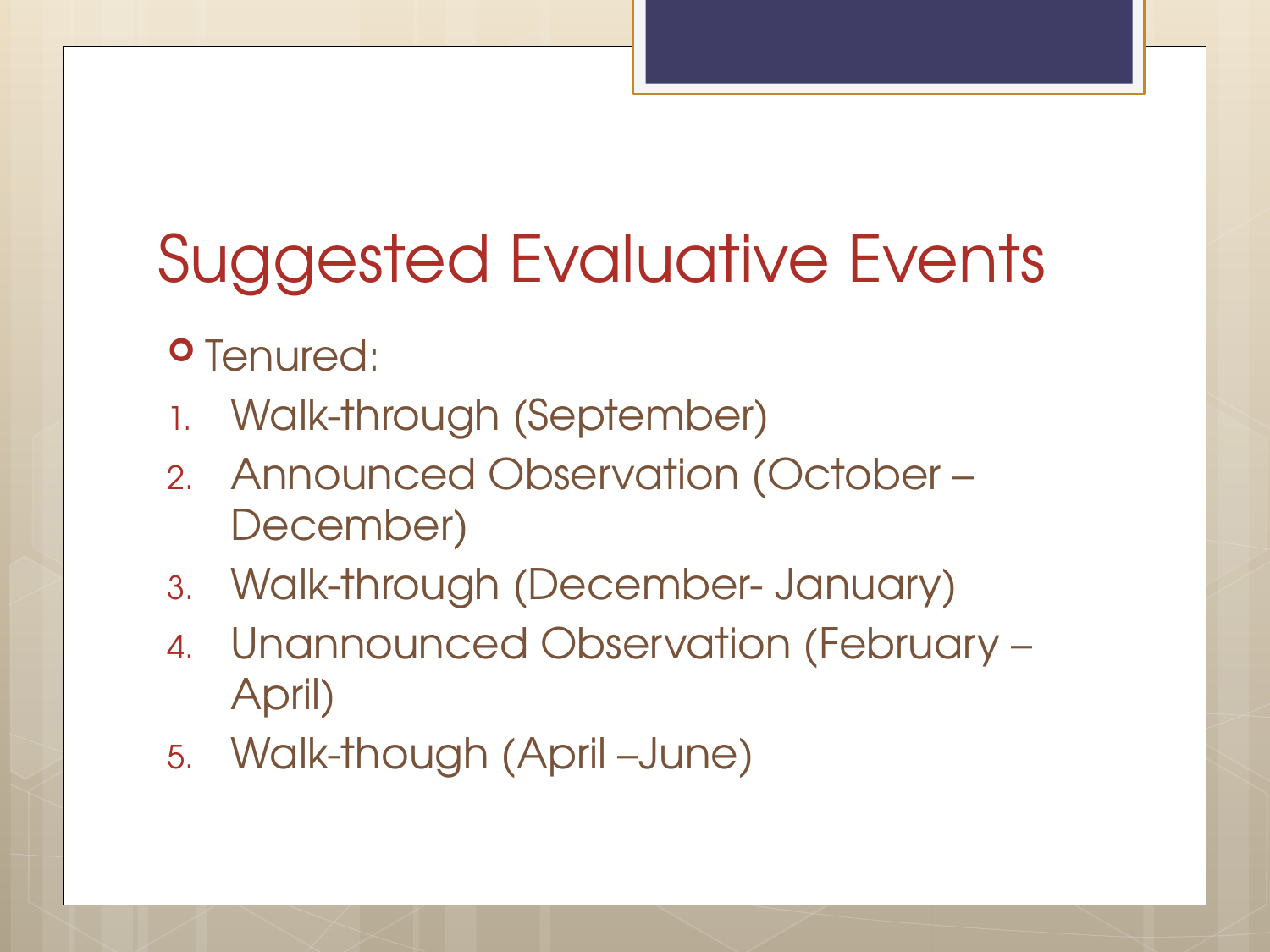

# Suggested Evaluative Events
Tenured:
Walk-through (September)
Announced Observation (October – December)
Walk-through (December- January)
Unannounced Observation (February – April)
Walk-though (April –June)